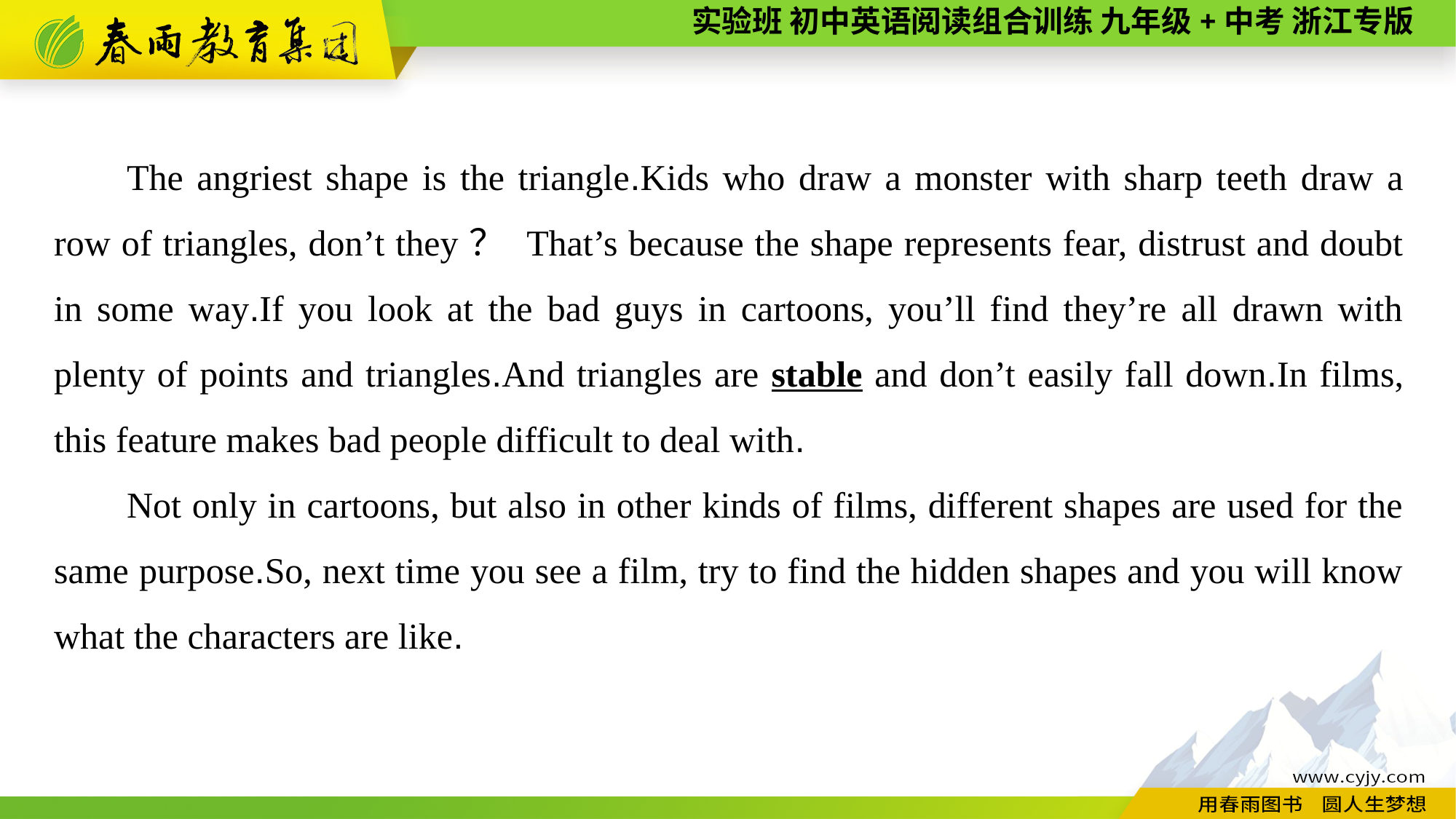

The angriest shape is the triangle.Kids who draw a monster with sharp teeth draw a row of triangles, don’t they？ That’s because the shape represents fear, distrust and doubt in some way.If you look at the bad guys in cartoons, you’ll find they’re all drawn with plenty of points and triangles.And triangles are stable and don’t easily fall down.In films, this feature makes bad people difficult to deal with.
Not only in cartoons, but also in other kinds of films, different shapes are used for the same purpose.So, next time you see a film, try to find the hidden shapes and you will know what the characters are like.